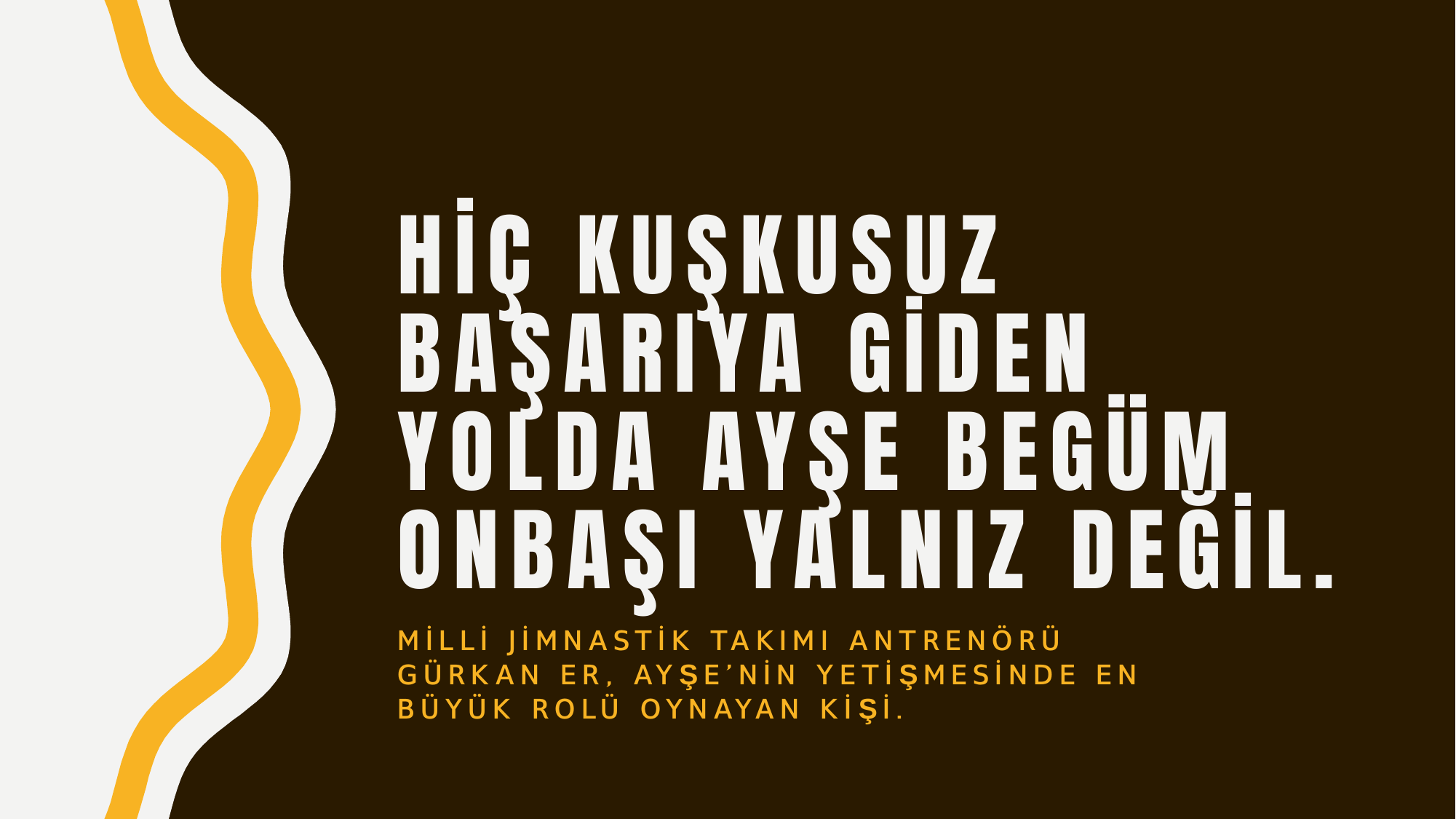

# Hiç kuşkusuz başarıya giden yolda Ayşe Begüm Onbaşı yalnız değil.
Milli Jimnastik Takımı Antrenörü Gürkan Er, Ayşe’nin yetişmesinde en büyük rolü oynayan kişi.